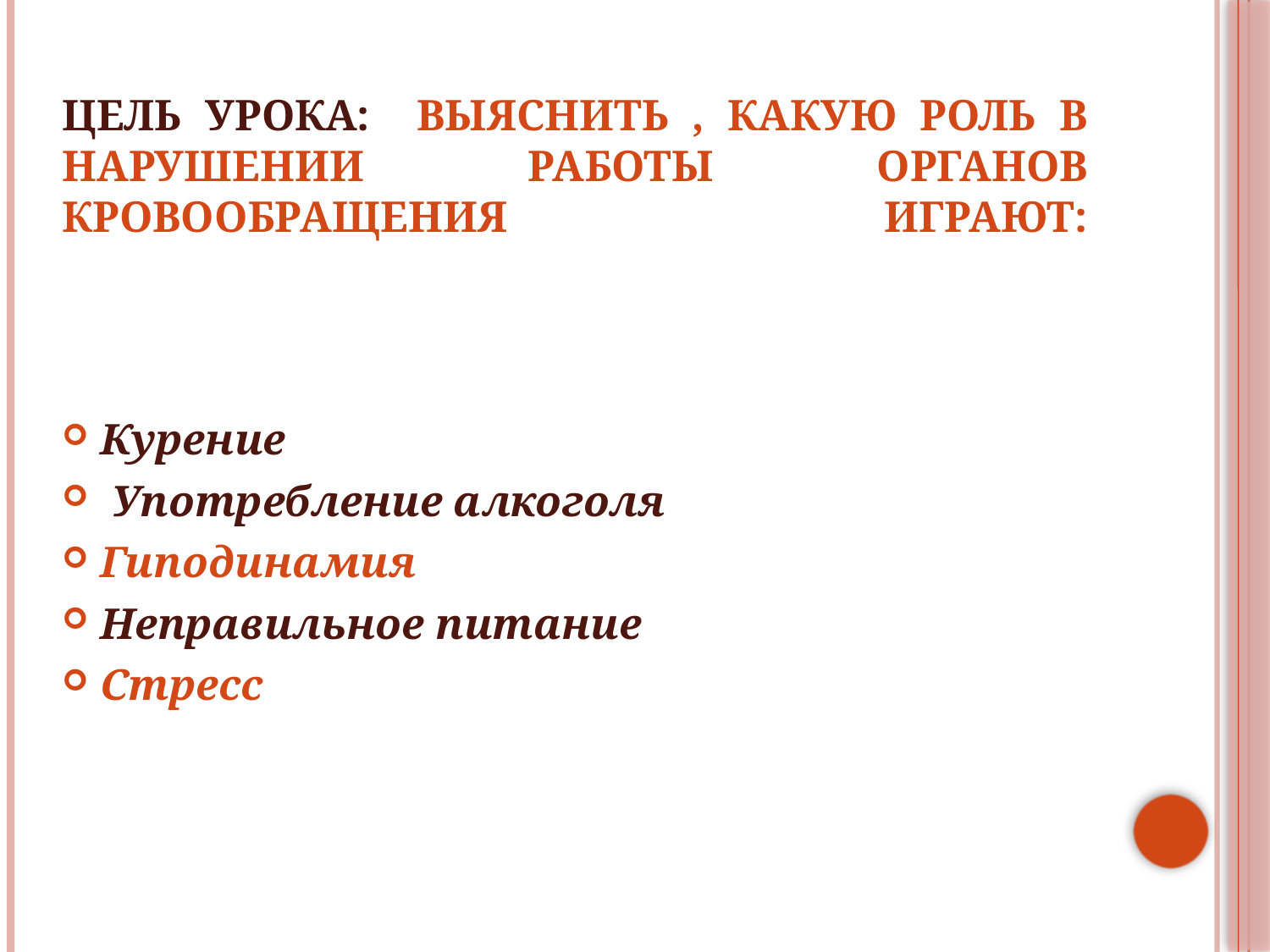

# Цель урока:  выяснить , какую роль в нарушении работы органов кровообращения играют:
Курение
 Употребление алкоголя
Гиподинамия
Неправильное питание
Стресс